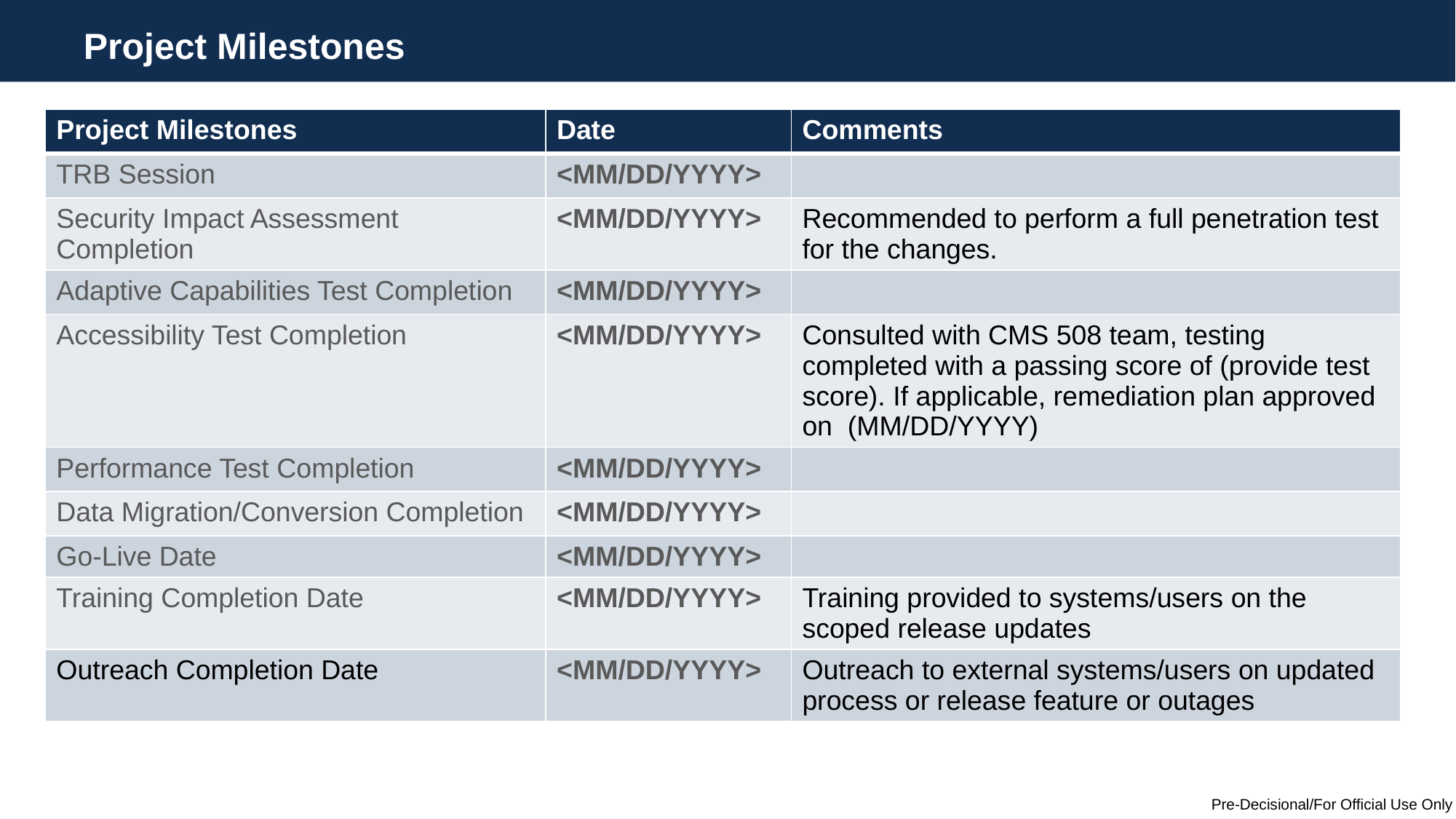

# Project Milestones
| Project Milestones | Date | Comments |
| --- | --- | --- |
| TRB Session | <MM/DD/YYYY> |  |
| Security Impact Assessment Completion | <MM/DD/YYYY> | Recommended to perform a full penetration test for the changes. |
| Adaptive Capabilities Test Completion | <MM/DD/YYYY> |  |
| Accessibility Test Completion | <MM/DD/YYYY> | Consulted with CMS 508 team, testing completed with a passing score of (provide test score). If applicable, remediation plan approved on  (MM/DD/YYYY) |
| Performance Test Completion | <MM/DD/YYYY> |  |
| Data Migration/Conversion Completion | <MM/DD/YYYY> |  |
| Go-Live Date | <MM/DD/YYYY> |  |
| Training Completion Date | <MM/DD/YYYY> | Training provided to systems/users on the scoped release updates |
| Outreach Completion Date | <MM/DD/YYYY> | Outreach to external systems/users on updated process or release feature or outages |